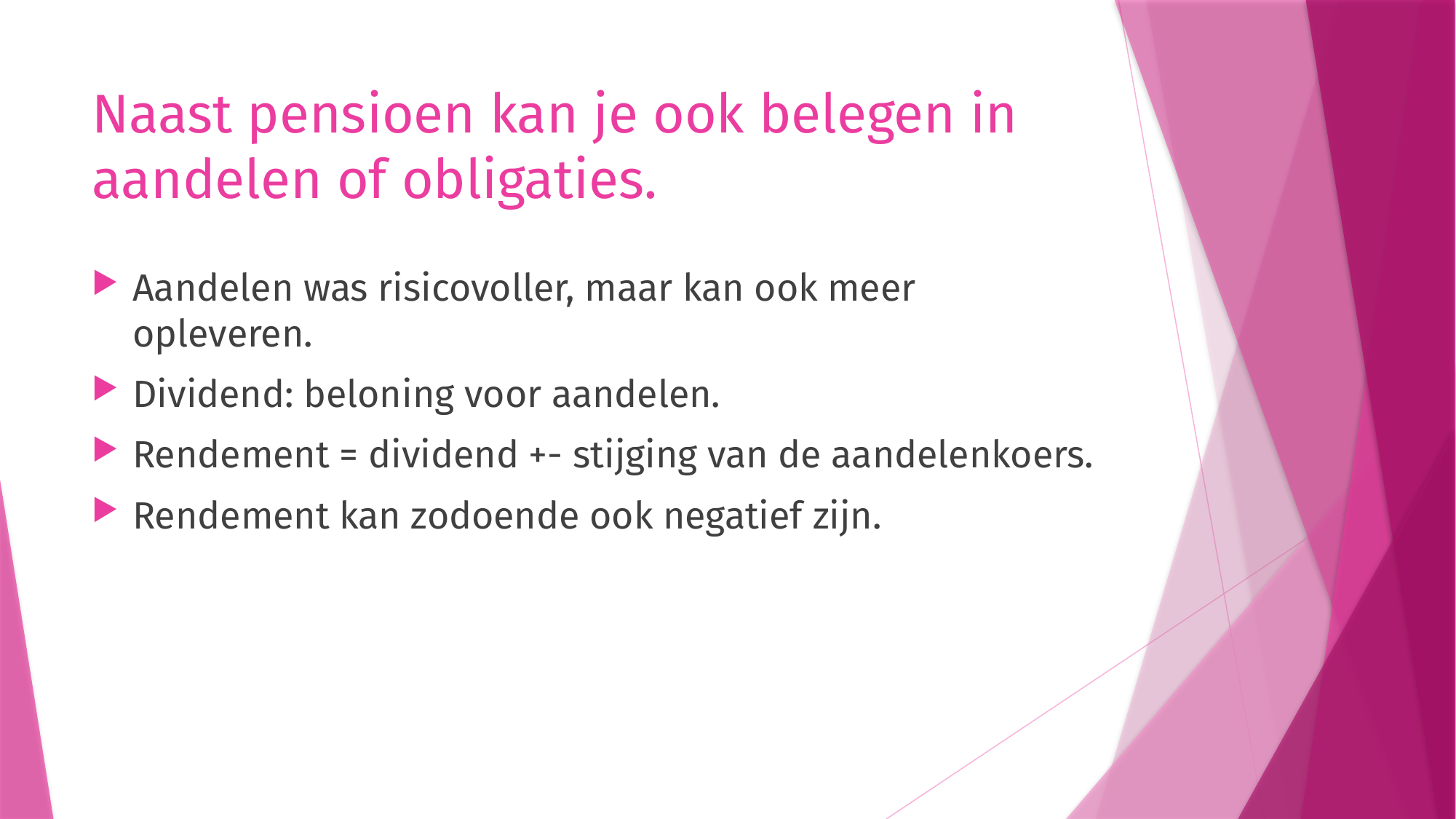

# Naast pensioen kan je ook belegen in aandelen of obligaties.
Aandelen was risicovoller, maar kan ook meer opleveren.
Dividend: beloning voor aandelen.
Rendement = dividend +- stijging van de aandelenkoers.
Rendement kan zodoende ook negatief zijn.